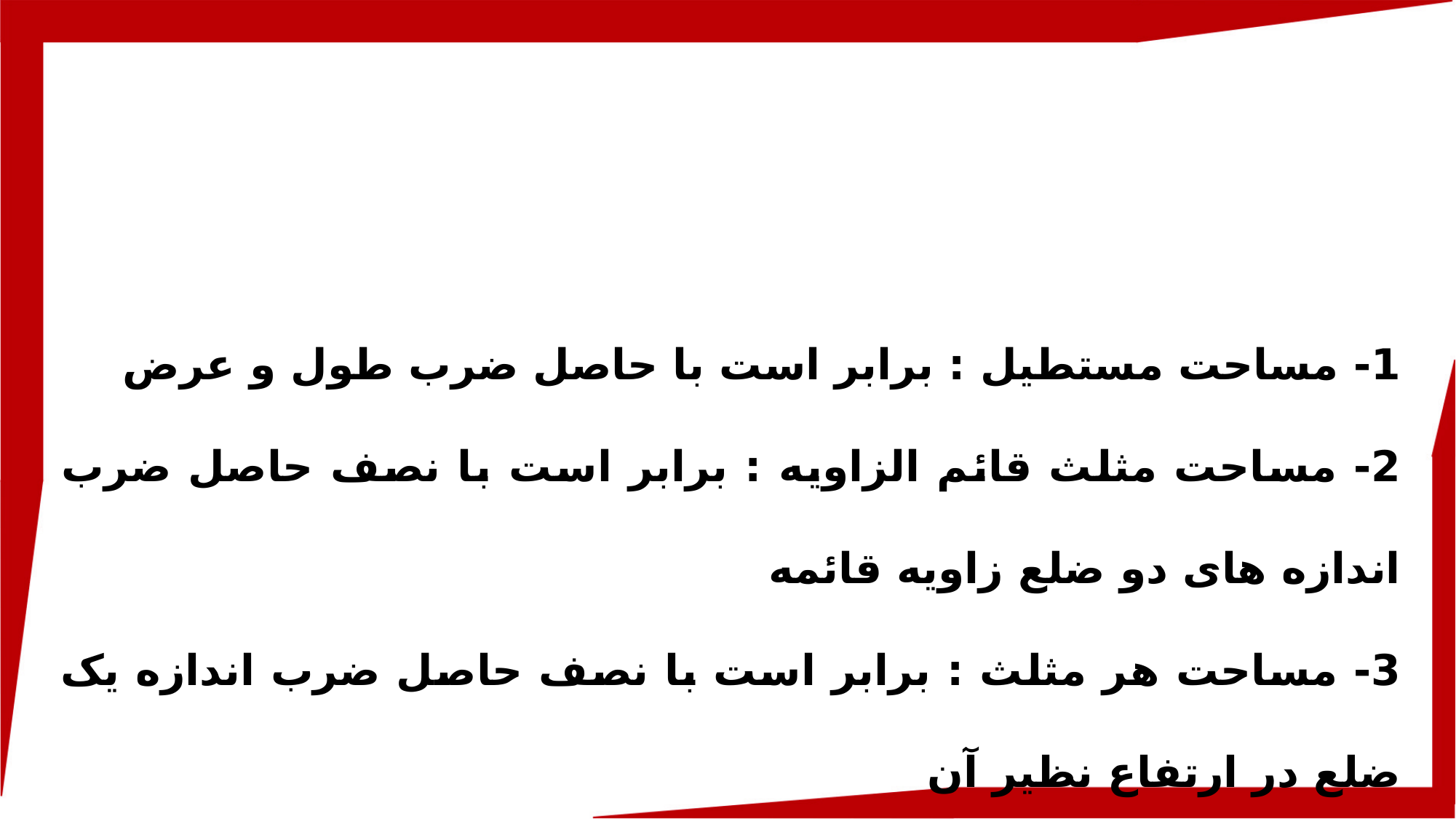

1- مساحت مستطیل : برابر است با حاصل ضرب طول و عرض
2- مساحت مثلث قائم الزاویه : برابر است با نصف حاصل ضرب اندازه های دو ضلع زاویه قائمه
3- مساحت هر مثلث : برابر است با نصف حاصل ضرب اندازه یک ضلع در ارتفاع نظیر آن